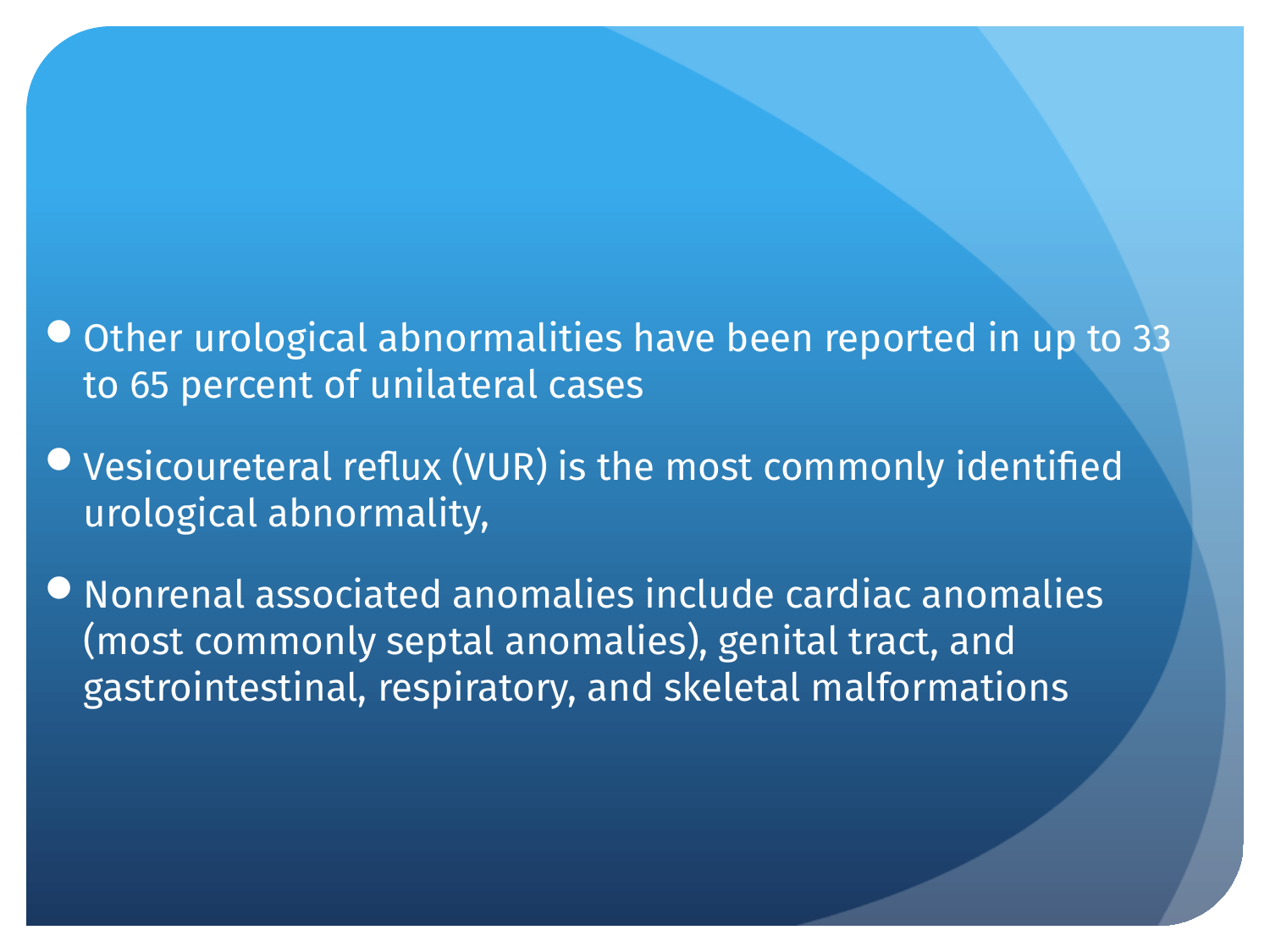

#
Other urological abnormalities have been reported in up to 33 to 65 percent of unilateral cases
Vesicoureteral reflux (VUR) is the most commonly identified urological abnormality,
Nonrenal associated anomalies include cardiac anomalies (most commonly septal anomalies), genital tract, and gastrointestinal, respiratory, and skeletal malformations